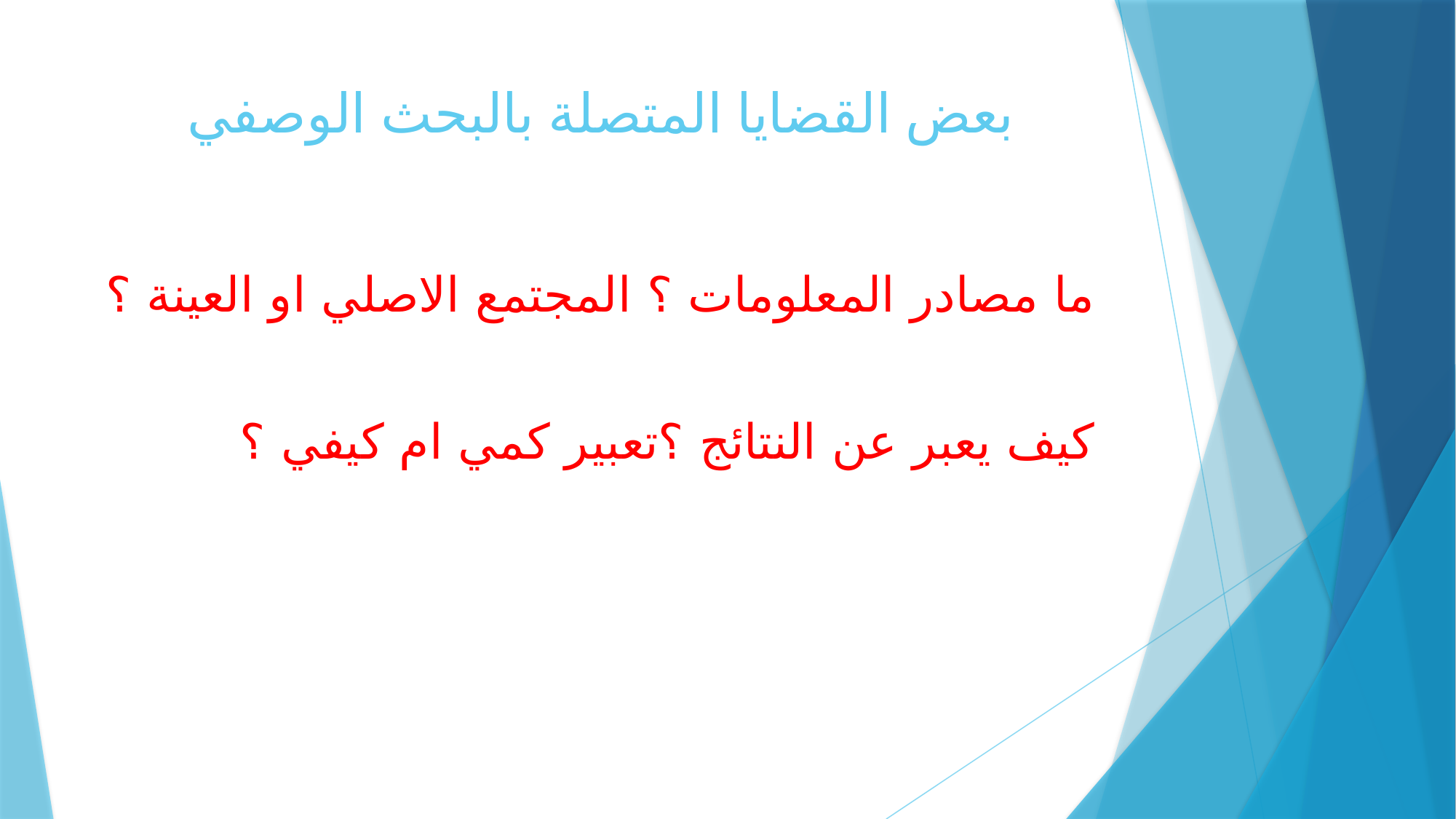

# بعض القضايا المتصلة بالبحث الوصفي
ما مصادر المعلومات ؟ المجتمع الاصلي او العينة ؟

كيف يعبر عن النتائج ؟تعبير كمي ام كيفي ؟